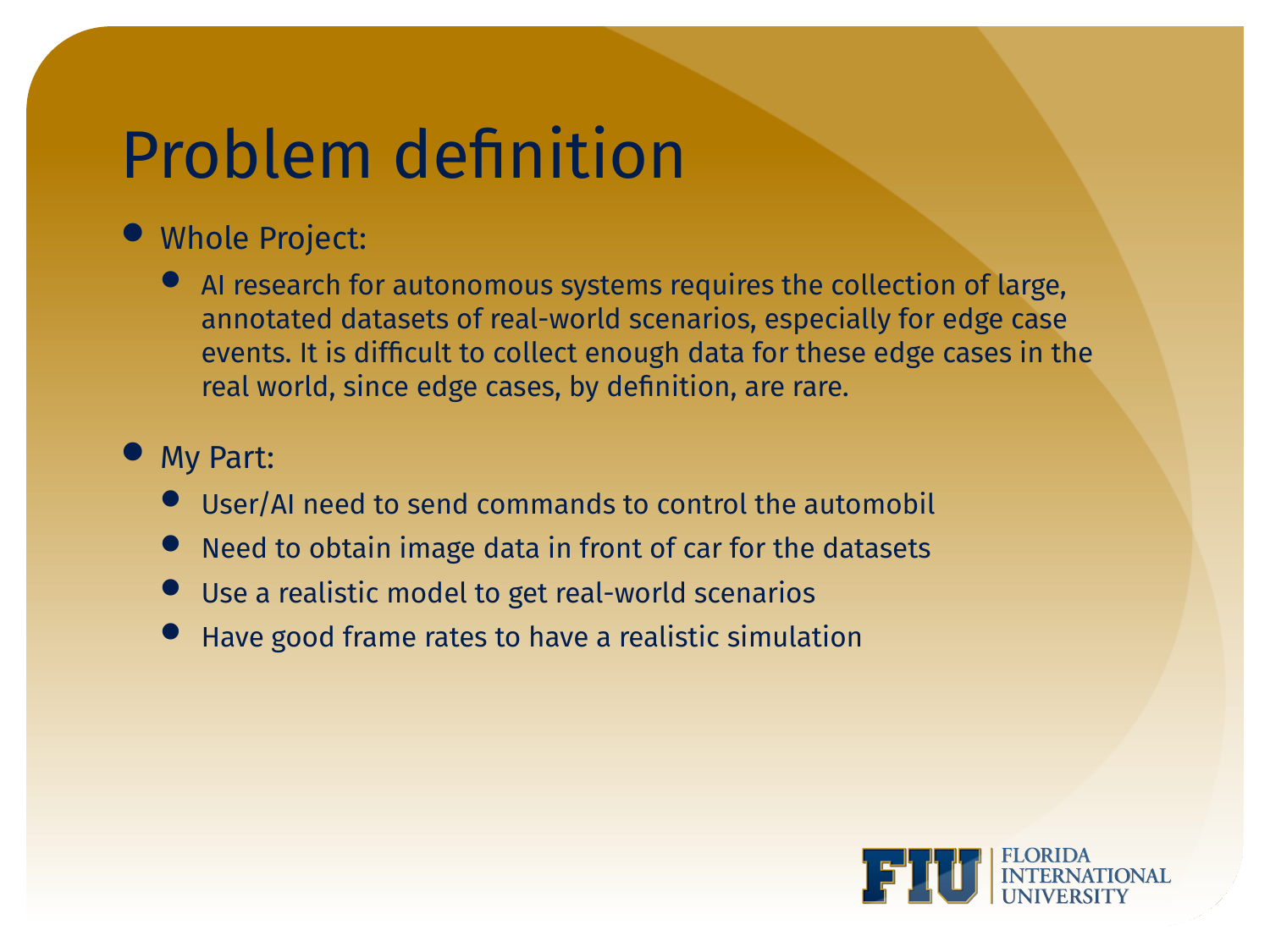

# Problem definition
Whole Project:
AI research for autonomous systems requires the collection of large, annotated datasets of real-world scenarios, especially for edge case events. It is difficult to collect enough data for these edge cases in the real world, since edge cases, by definition, are rare.
My Part:
User/AI need to send commands to control the automobil
Need to obtain image data in front of car for the datasets
Use a realistic model to get real-world scenarios
Have good frame rates to have a realistic simulation